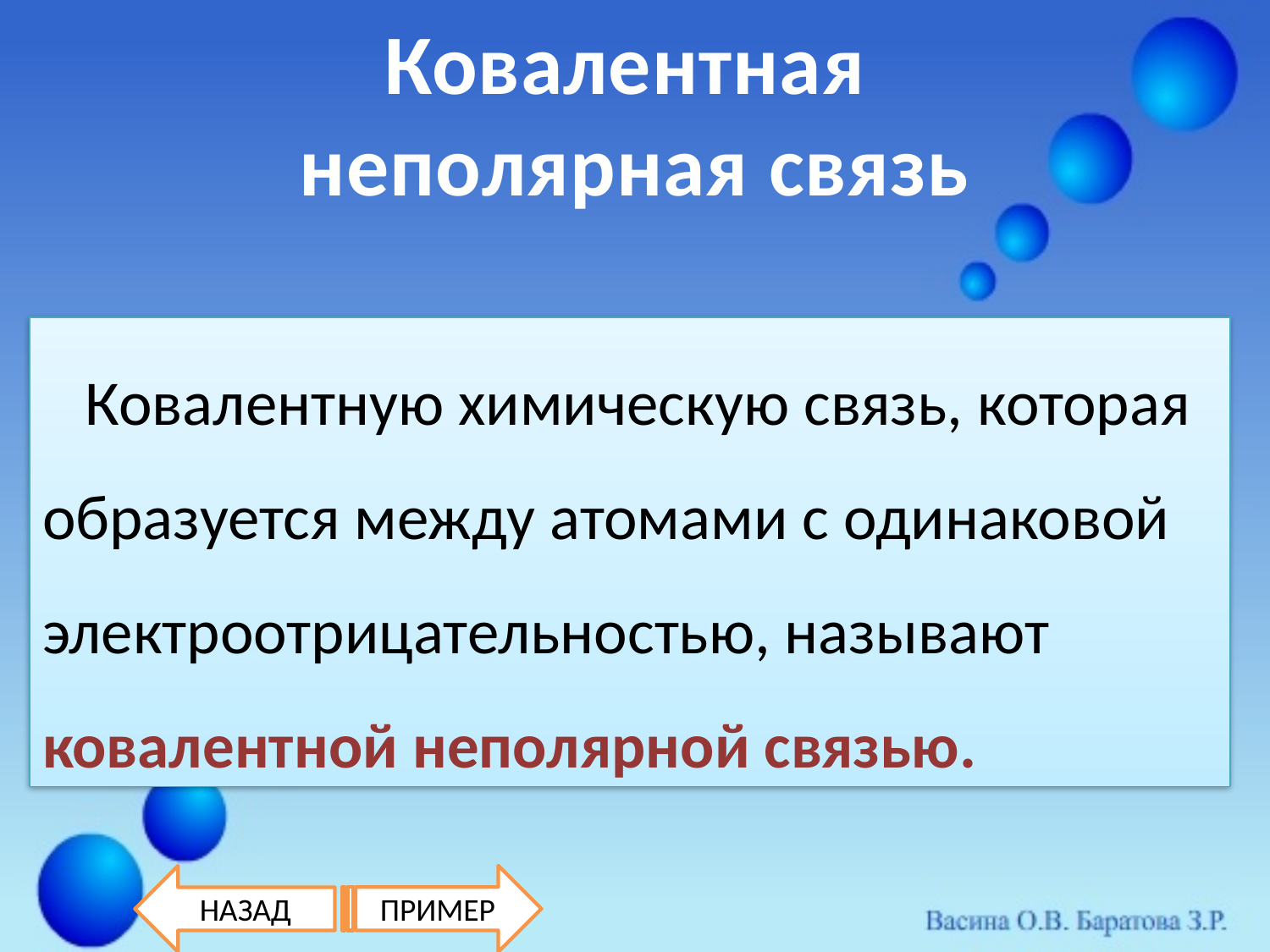

Ковалентная
неполярная связь
   Ковалентную химическую связь, которая образуется между атомами с одинаковой электроотрицательностью, называют  ковалентной неполярной связью.
ПРИМЕР
НАЗАД